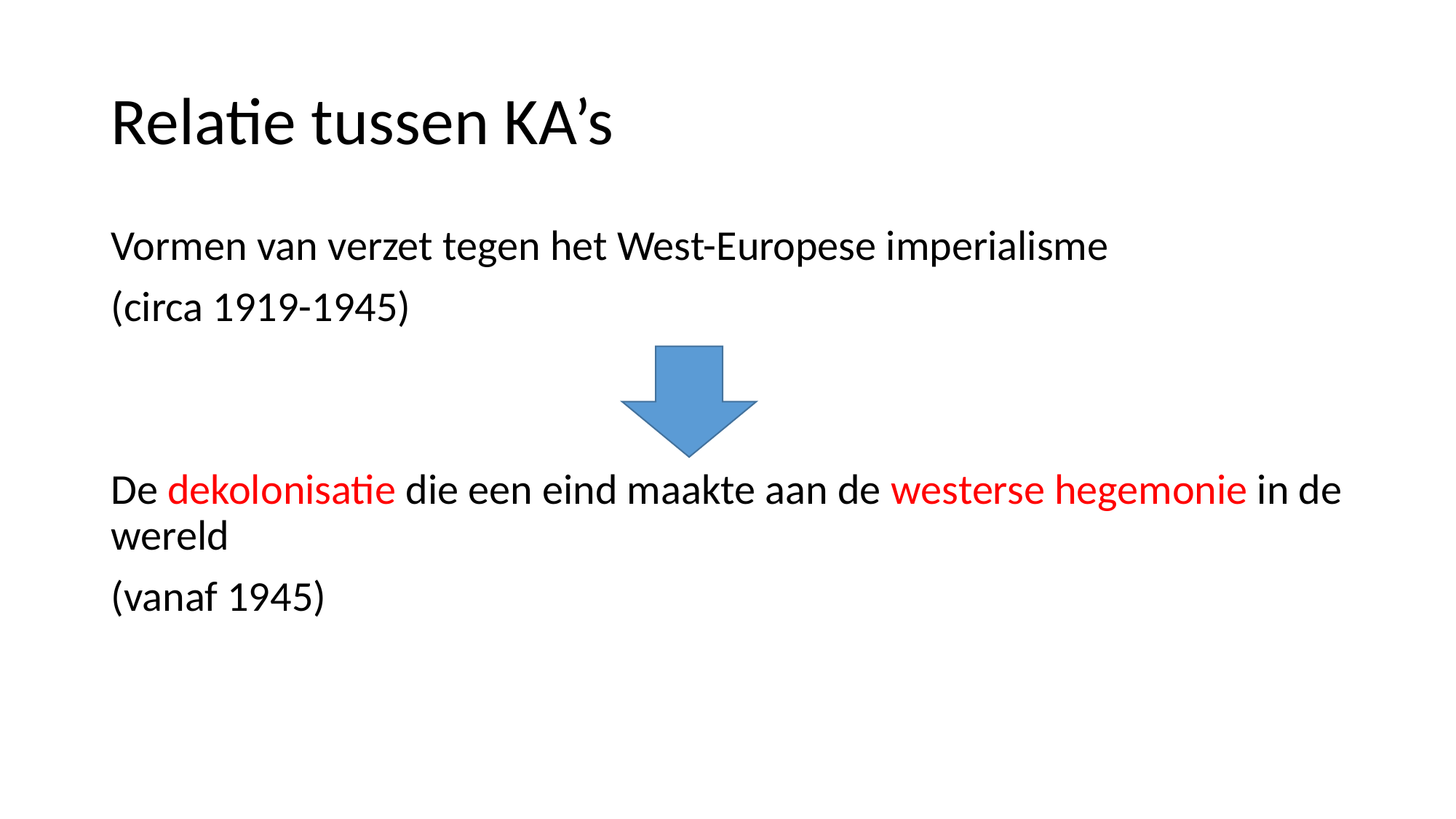

# Relatie tussen KA’s
Vormen van verzet tegen het West-Europese imperialisme
(circa 1919-1945)

De dekolonisatie die een eind maakte aan de westerse hegemonie in de wereld
(vanaf 1945)